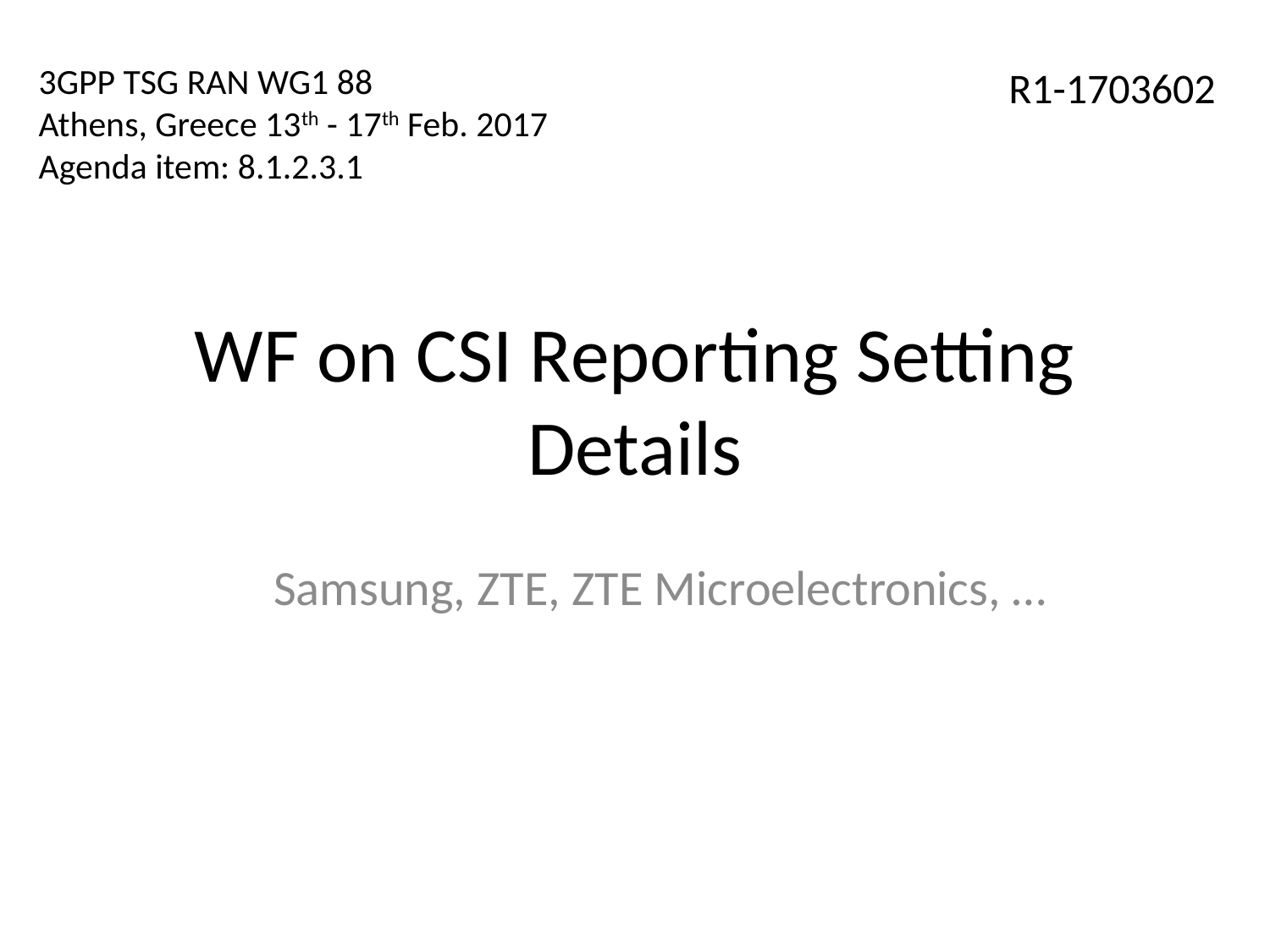

3GPP TSG RAN WG1 88
Athens, Greece 13th - 17th Feb. 2017
Agenda item: 8.1.2.3.1
R1-1703602
# WF on CSI Reporting Setting Details
Samsung, ZTE, ZTE Microelectronics, …